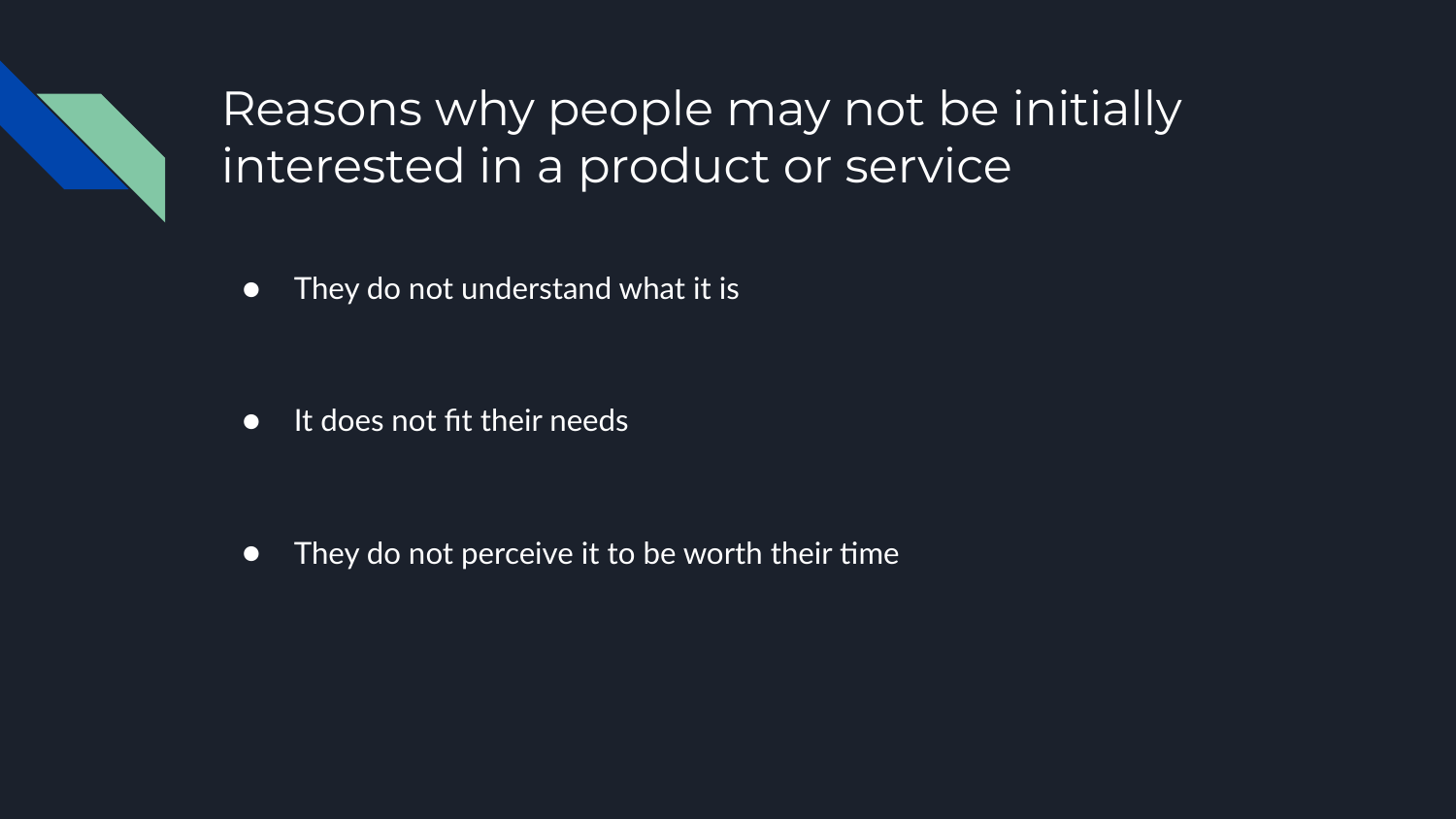

# Reasons why people may not be initially interested in a product or service
They do not understand what it is

It does not fit their needs

They do not perceive it to be worth their time